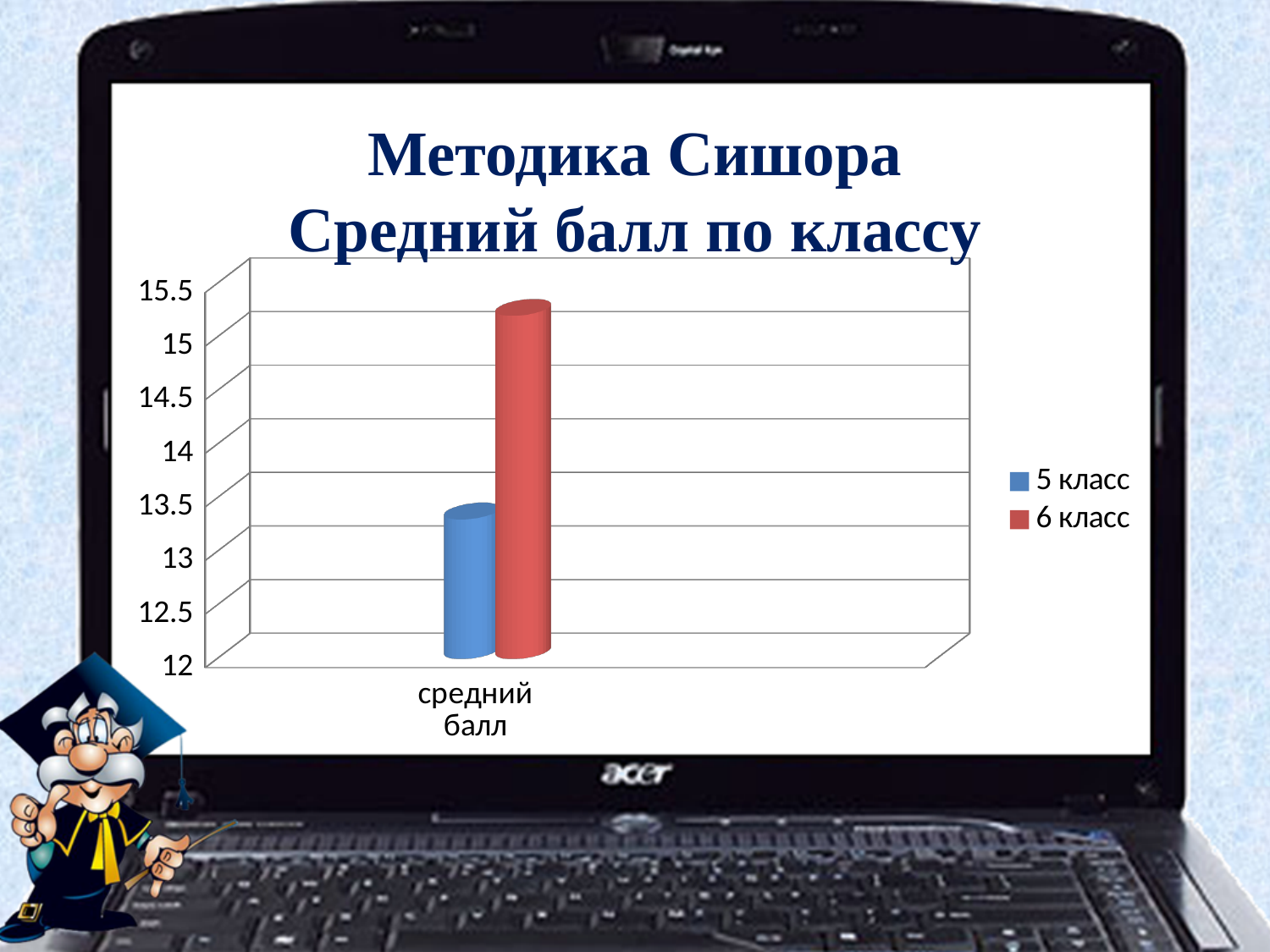

#
Методика Сишора
Средний балл по классу

[unsupported chart]